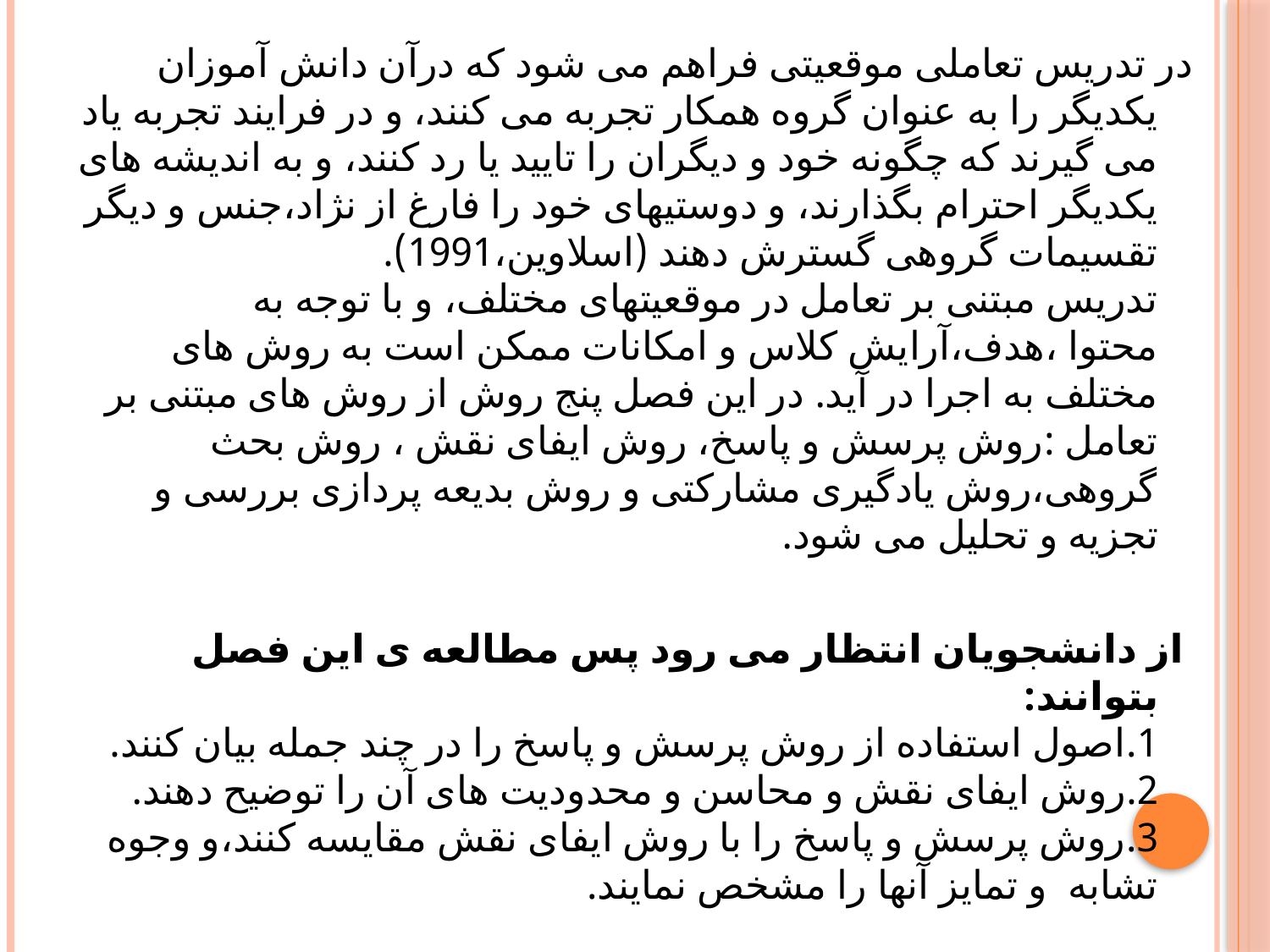

در تدریس تعاملی موقعیتی فراهم می شود که درآن دانش آموزان یکدیگر را به عنوان گروه همکار تجربه می کنند، و در فرایند تجربه یاد می گیرند که چگونه خود و دیگران را تایید یا رد کنند، و به اندیشه های یکدیگر احترام بگذارند، و دوستیهای خود را فارغ از نژاد،جنس و دیگر تقسیمات گروهی گسترش دهند (اسلاوین،1991).
تدریس مبتنی بر تعامل در موقعیتهای مختلف، و با توجه به محتوا ،هدف،آرایش کلاس و امکانات ممکن است به روش های مختلف به اجرا در آید. در این فصل پنج روش از روش های مبتنی بر تعامل :روش پرسش و پاسخ، روش ایفای نقش ، روش بحث گروهی،روش یادگیری مشارکتی و روش بدیعه پردازی بررسی و تجزیه و تحلیل می شود.

 از دانشجویان انتظار می رود پس مطالعه ی این فصل بتوانند:
1.اصول استفاده از روش پرسش و پاسخ را در چند جمله بیان کنند.
2.روش ایفای نقش و محاسن و محدودیت های آن را توضیح دهند.
3.روش پرسش و پاسخ را با روش ایفای نقش مقایسه کنند،و وجوه تشابه  و تمایز آنها را مشخص نمایند.